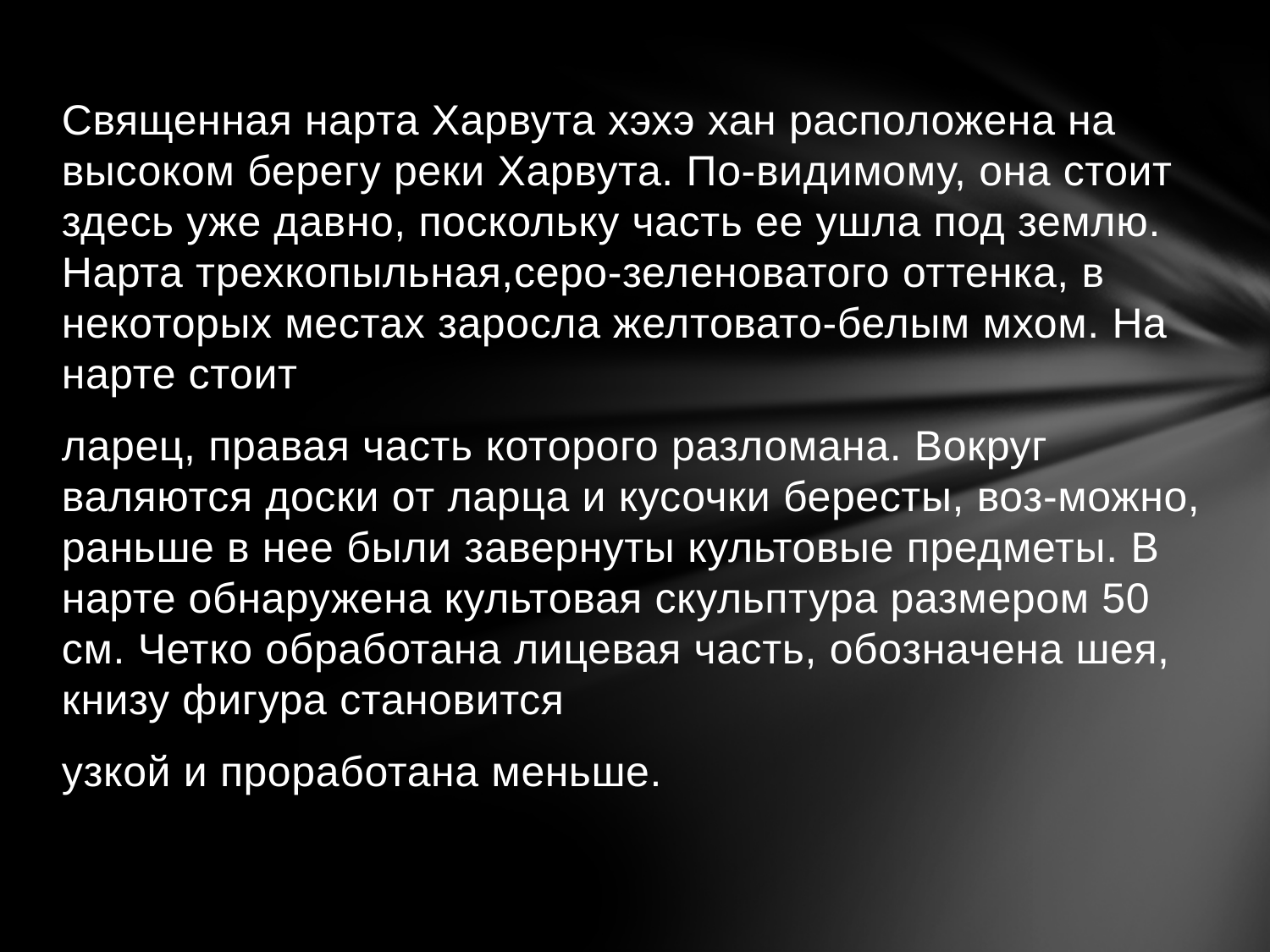

#
Священная нарта Харвута хэхэ хан расположена на высоком берегу реки Харвута. По-видимому, она стоит здесь уже давно, поскольку часть ее ушла под землю. Нарта трехкопыльная,серо-зеленоватого оттенка, в некоторых местах заросла желтовато-белым мхом. На нарте стоит
ларец, правая часть которого разломана. Вокруг валяются доски от ларца и кусочки бересты, воз-можно, раньше в нее были завернуты культовые предметы. В нарте обнаружена культовая скульптура размером 50 см. Четко обработана лицевая часть, обозначена шея, книзу фигура становится
узкой и проработана меньше.